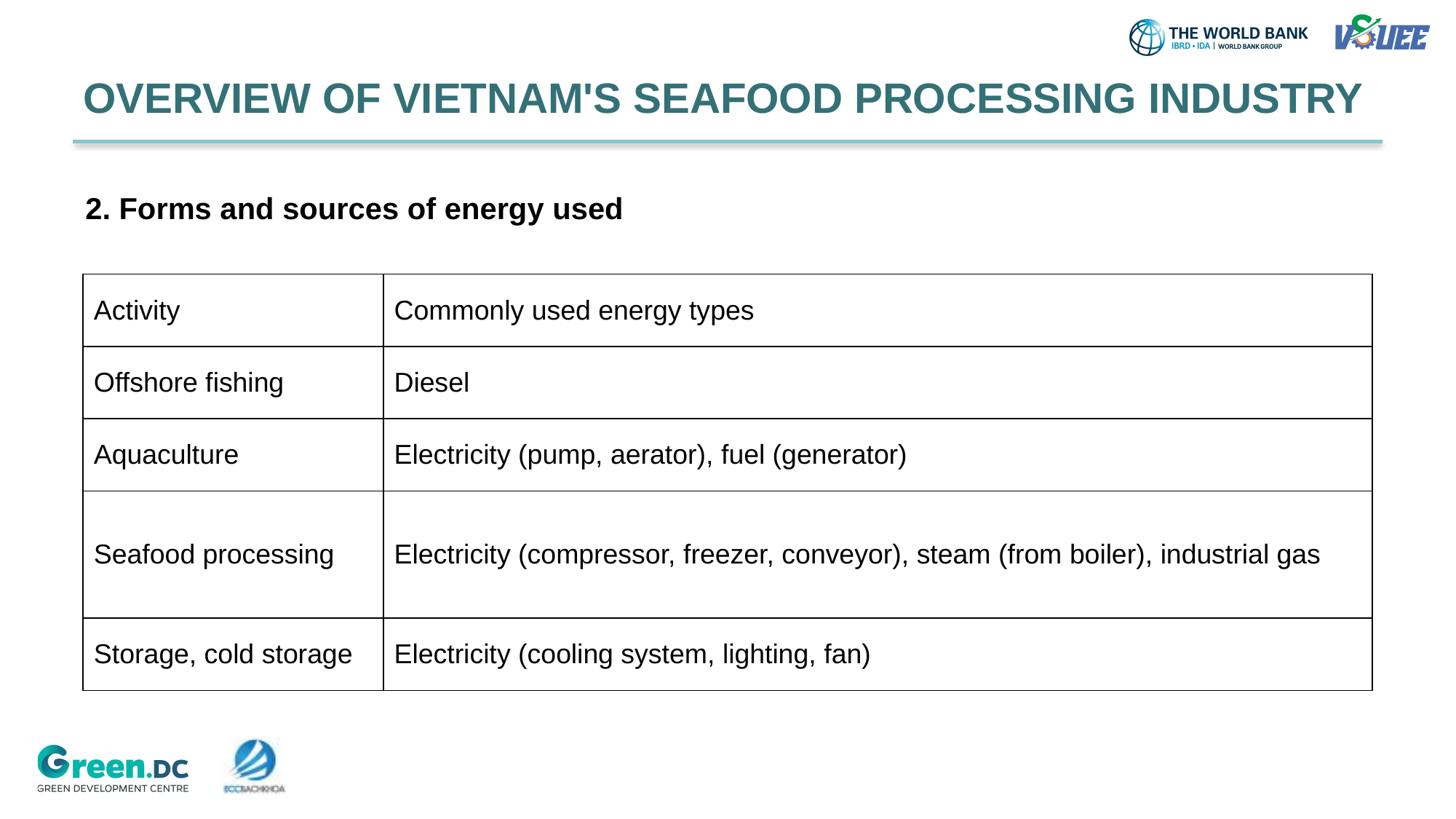

OVERVIEW OF VIETNAM'S SEAFOOD PROCESSING INDUSTRY
2. Forms and sources of energy used
| Activity | Commonly used energy types |
| --- | --- |
| Offshore fishing | Diesel |
| Aquaculture | Electricity (pump, aerator), fuel (generator) |
| Seafood processing | Electricity (compressor, freezer, conveyor), steam (from boiler), industrial gas |
| Storage, cold storage | Electricity (cooling system, lighting, fan) |